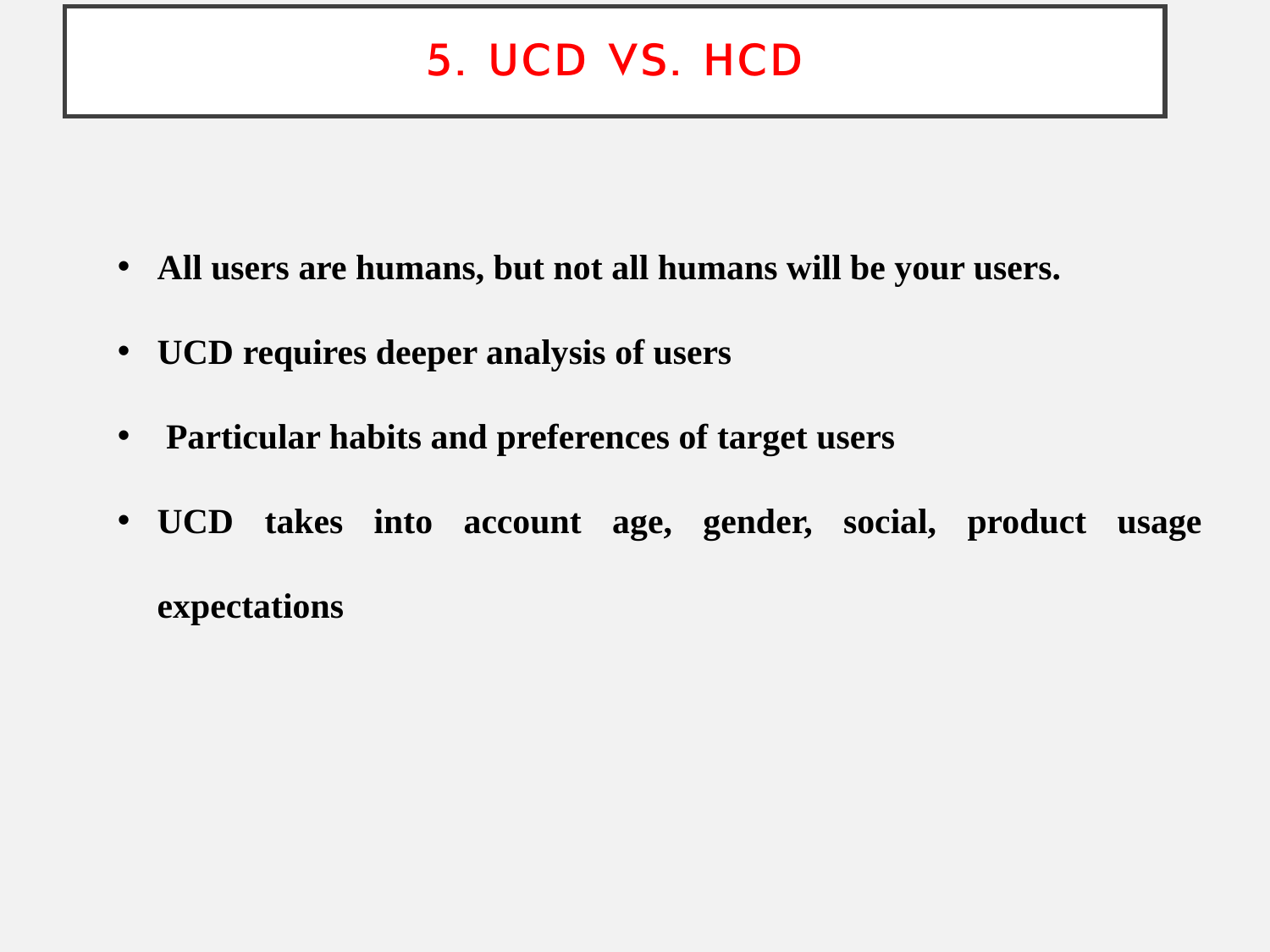

# 5. UCD vs. HCD
All users are humans, but not all humans will be your users.
UCD requires deeper analysis of users
 Particular habits and preferences of target users
UCD takes into account age, gender, social, product usage expectations